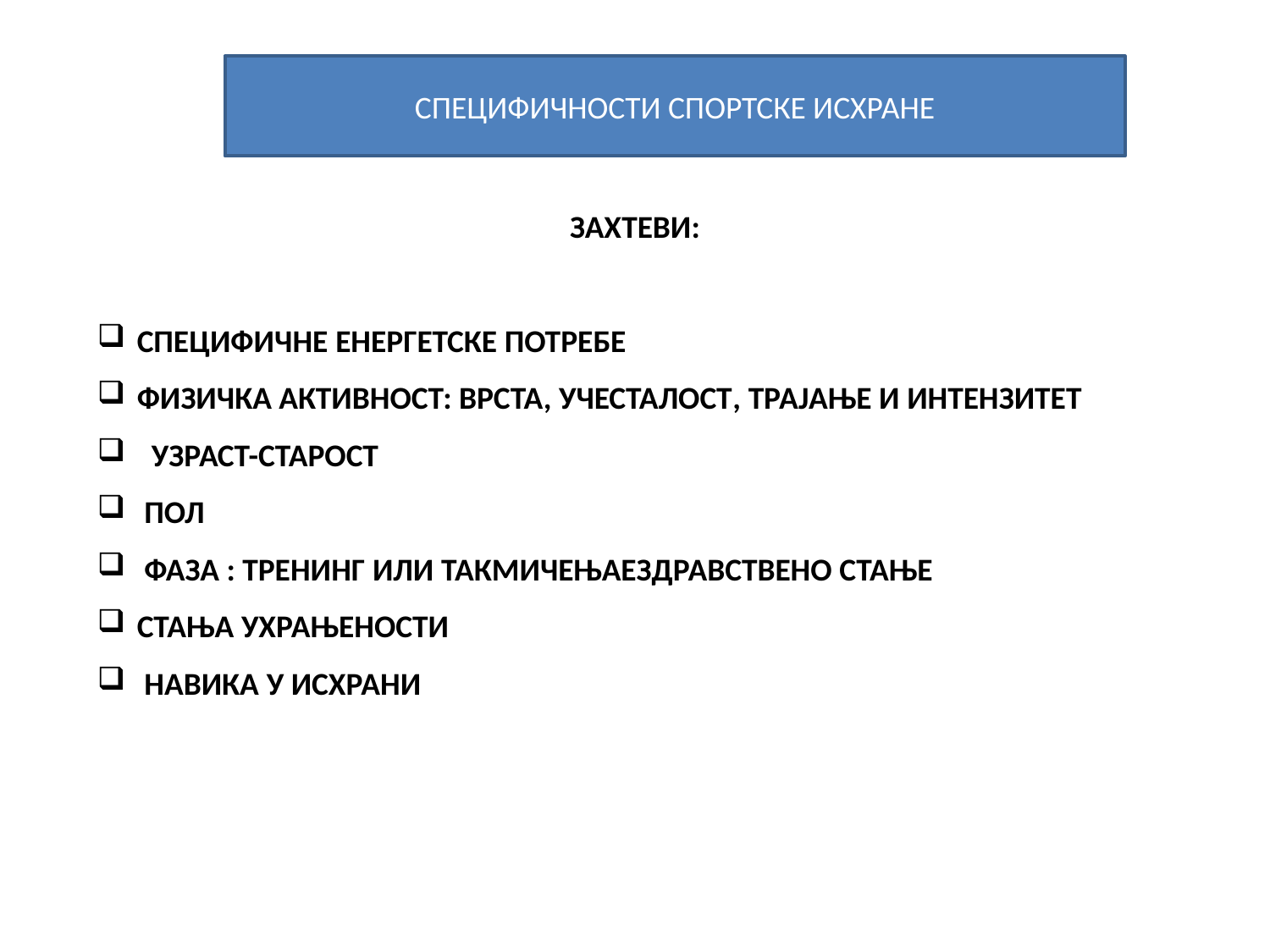

СПЕЦИФИЧНОСТИ СПОРТСКЕ ИСХРАНЕ
ЗАХТЕВИ:

СПЕЦИФИЧНЕ ЕНЕРГЕТСКЕ ПОТРЕБЕ
ФИЗИЧКА АКТИВНОСТ: ВРСТА, УЧЕСТАЛОСТ, ТРАЈАЊЕ И ИНТЕНЗИТЕТ
  УЗРАСТ-СТАРОСТ
 ПОЛ
 ФАЗА : ТРЕНИНГ ИЛИ ТАКМИЧЕЊАЕЗДРАВСТВЕНО СТАЊЕ
СТАЊА УХРАЊЕНОСТИ
 НАВИКА У ИСХРАНИ